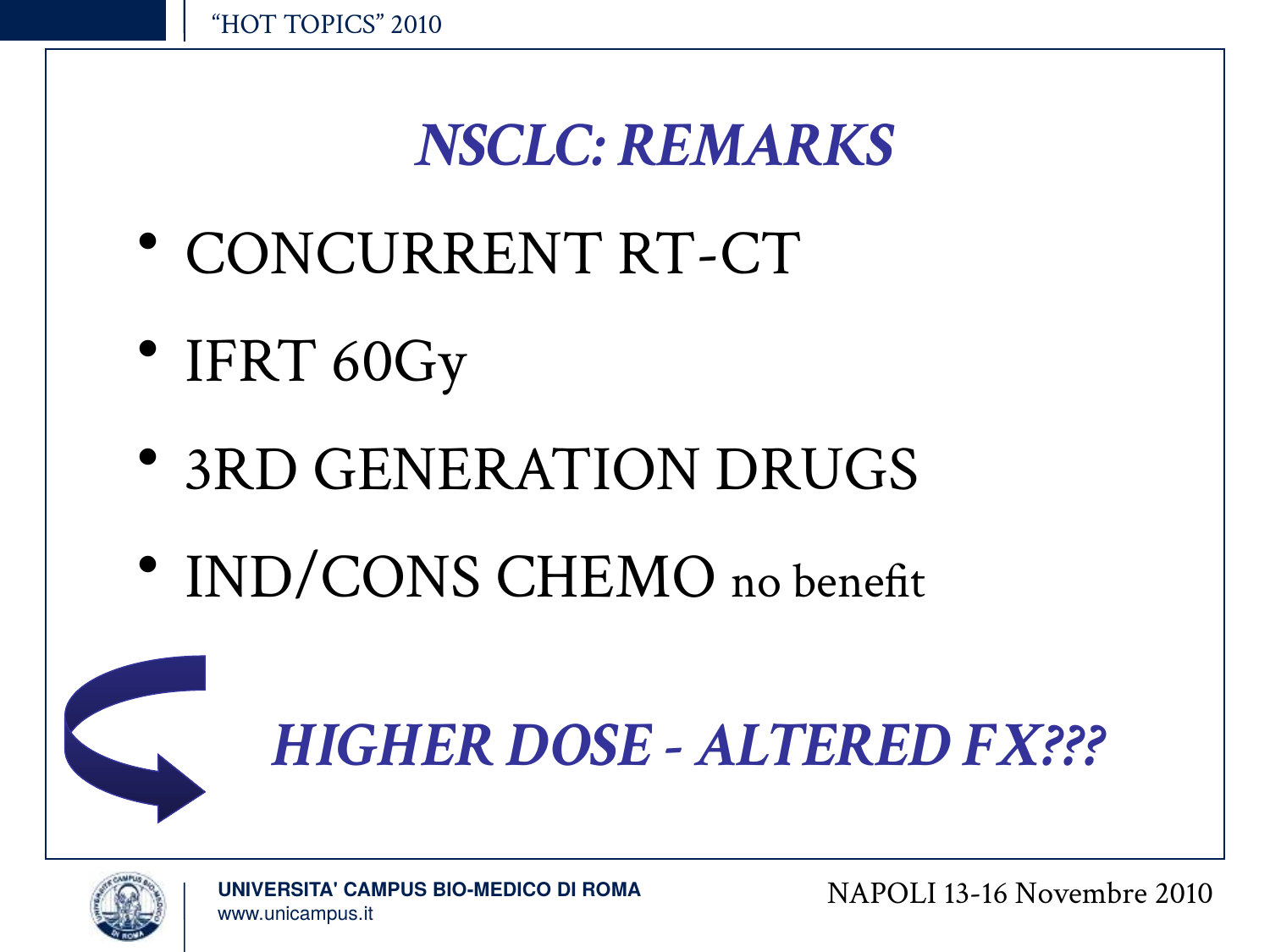

“HOT TOPICS” 2010
NSCLC: REMARKS
CONCURRENT RT-CT
IFRT 60Gy
3RD GENERATION DRUGS
IND/CONS CHEMO no benefit

HIGHER DOSE - ALTERED FX???
NAPOLI 13-16 Novembre 2010